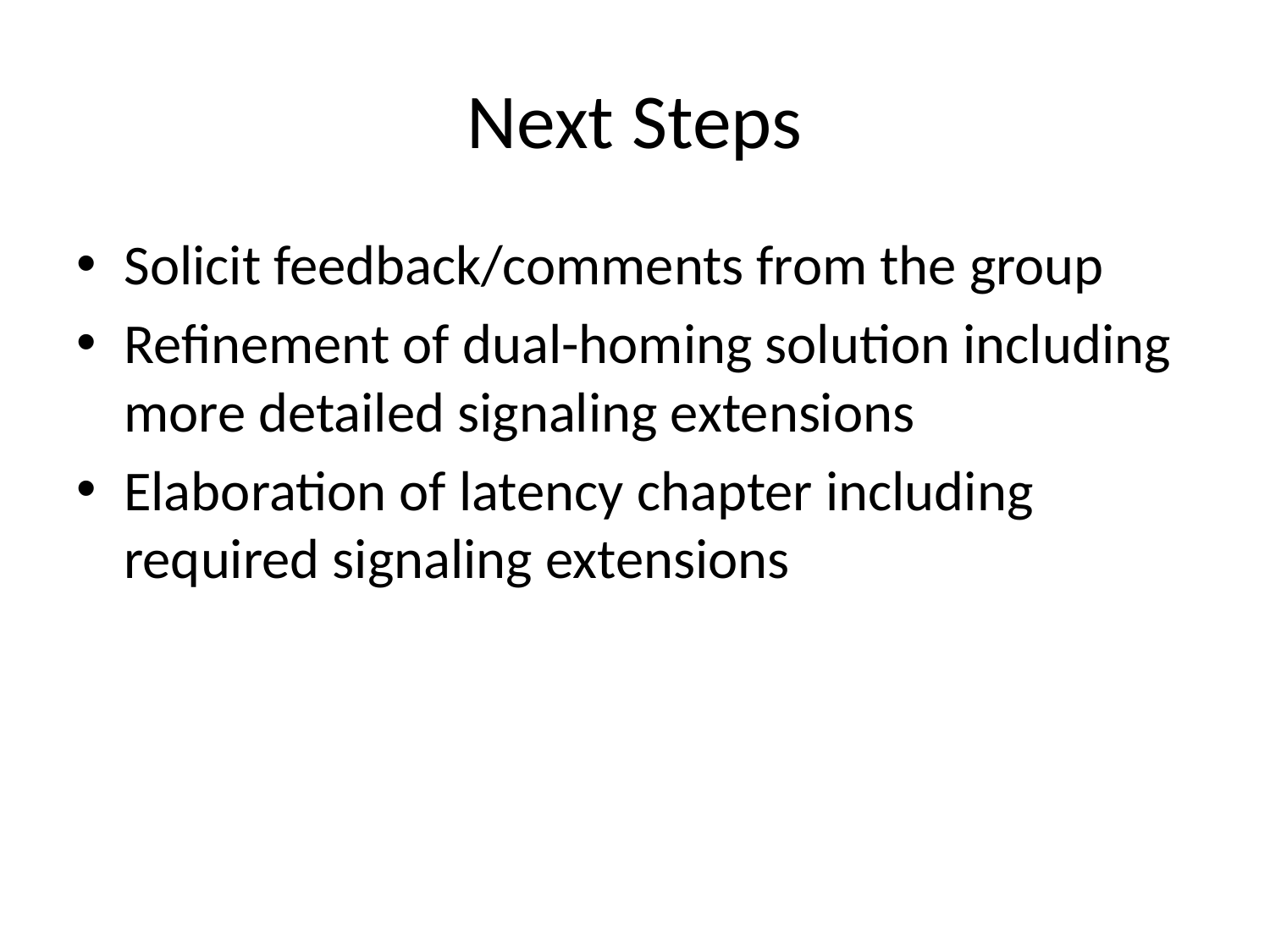

# Next Steps
Solicit feedback/comments from the group
Refinement of dual-homing solution including more detailed signaling extensions
Elaboration of latency chapter including required signaling extensions